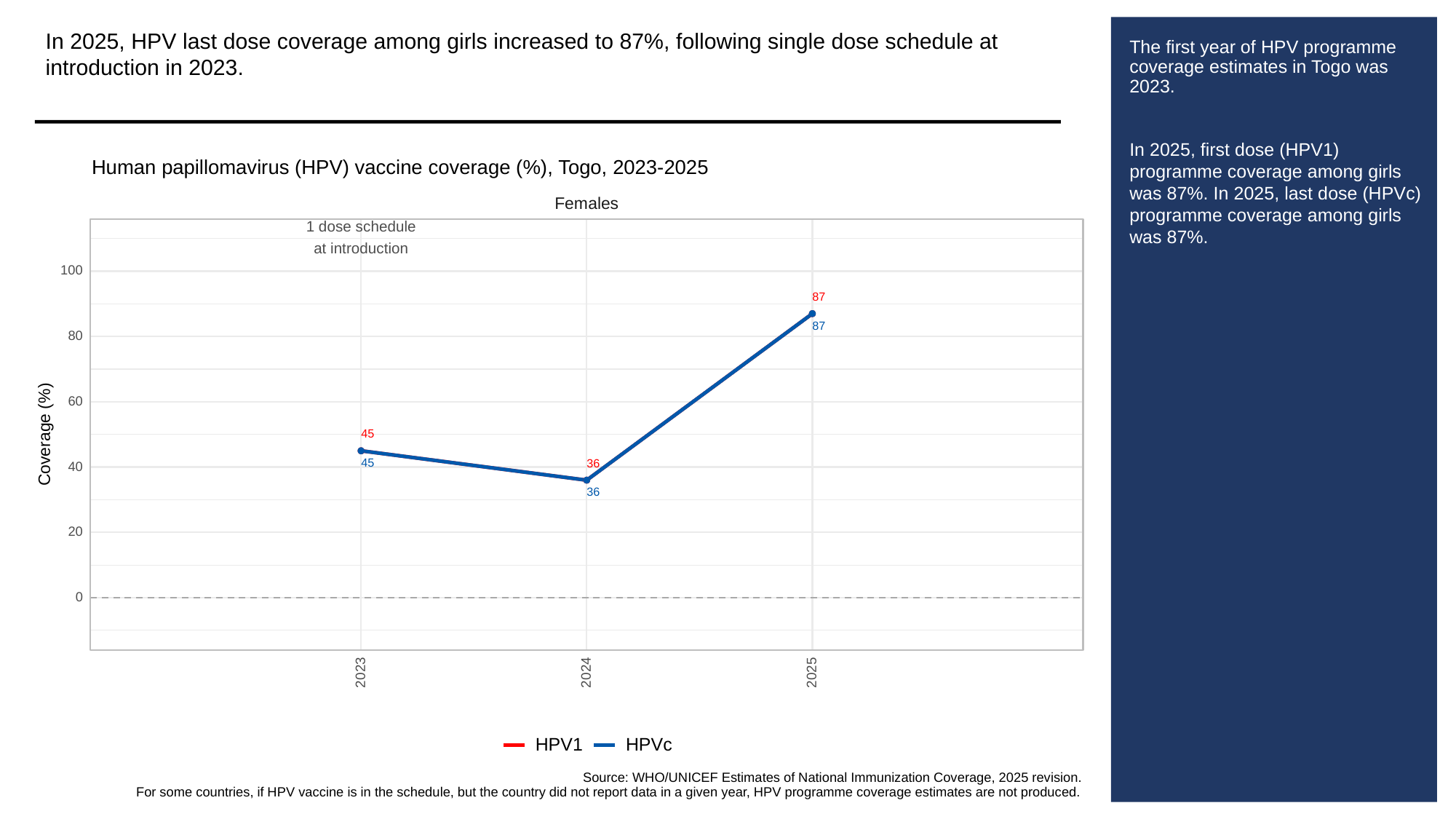

In 2025, HPV last dose coverage among girls increased to 87%, following single dose schedule at introduction in 2023.
# The first year of HPV programme coverage estimates in Togo was 2023.

In 2025, first dose (HPV1) programme coverage among girls was 87%. In 2025, last dose (HPVc) programme coverage among girls was 87%.

Human papillomavirus (HPV) vaccine coverage (%), Togo, 2023-2025
Females

1 dose schedule

at introduction
100

87

87
80

60

Coverage (%)
45

45
36
40

36

20

0

2023
2024
2025
HPVc
HPV1

Source: WHO/UNICEF Estimates of National Immunization Coverage, 2025 revision.
For some countries, if HPV vaccine is in the schedule, but the country did not report data in a given year, HPV programme coverage estimates are not produced.